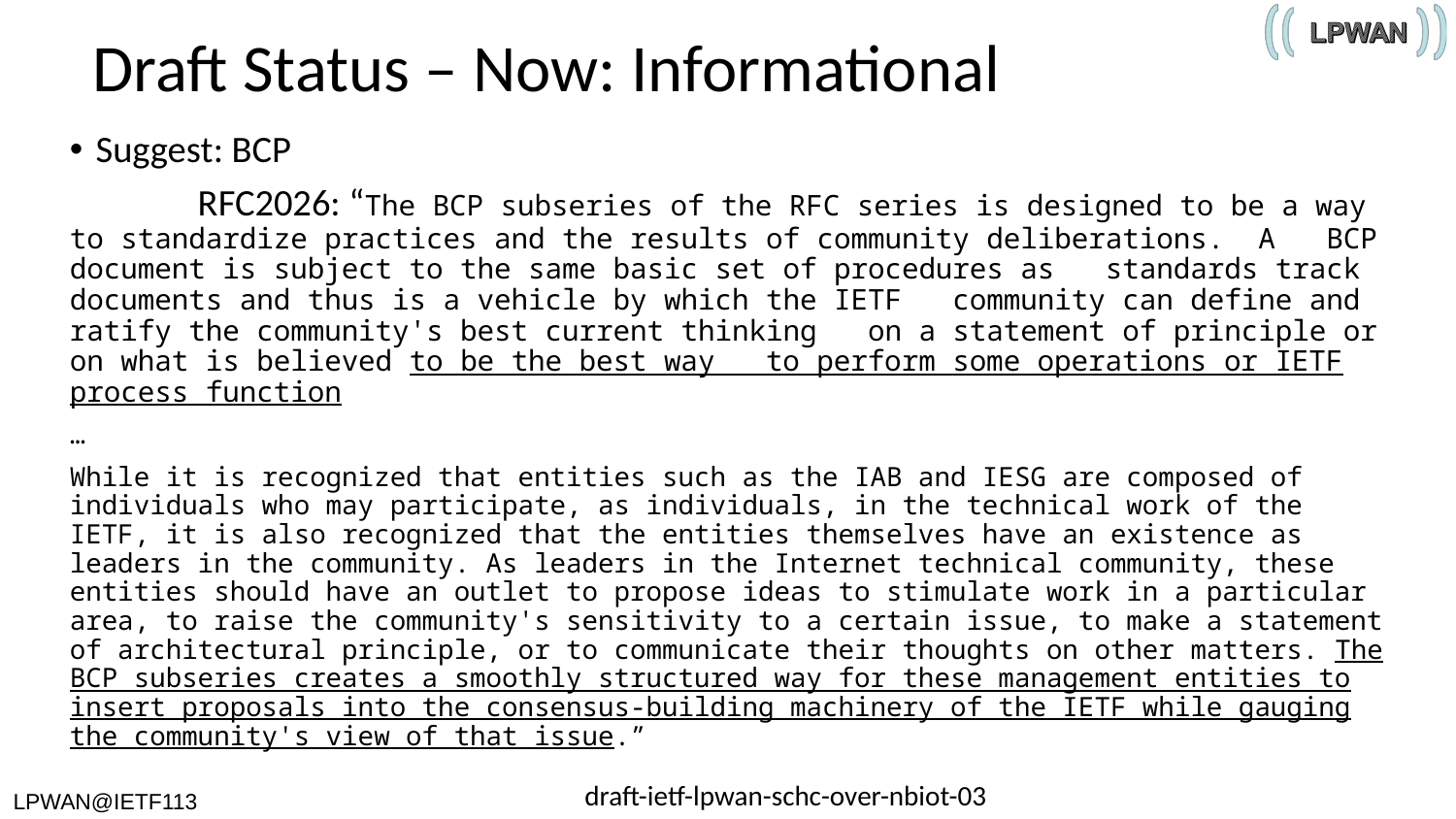

# Draft Status – Now: Informational
Suggest: BCP
	RFC2026: “The BCP subseries of the RFC series is designed to be a way to standardize practices and the results of community deliberations.  A   BCP document is subject to the same basic set of procedures as   standards track documents and thus is a vehicle by which the IETF   community can define and ratify the community's best current thinking   on a statement of principle or on what is believed to be the best way   to perform some operations or IETF process function
…
While it is recognized that entities such as the IAB and IESG are composed of individuals who may participate, as individuals, in the technical work of the IETF, it is also recognized that the entities themselves have an existence as leaders in the community. As leaders in the Internet technical community, these entities should have an outlet to propose ideas to stimulate work in a particular area, to raise the community's sensitivity to a certain issue, to make a statement of architectural principle, or to communicate their thoughts on other matters. The BCP subseries creates a smoothly structured way for these management entities to insert proposals into the consensus-building machinery of the IETF while gauging the community's view of that issue.”

draft-ietf-lpwan-schc-over-nbiot-03